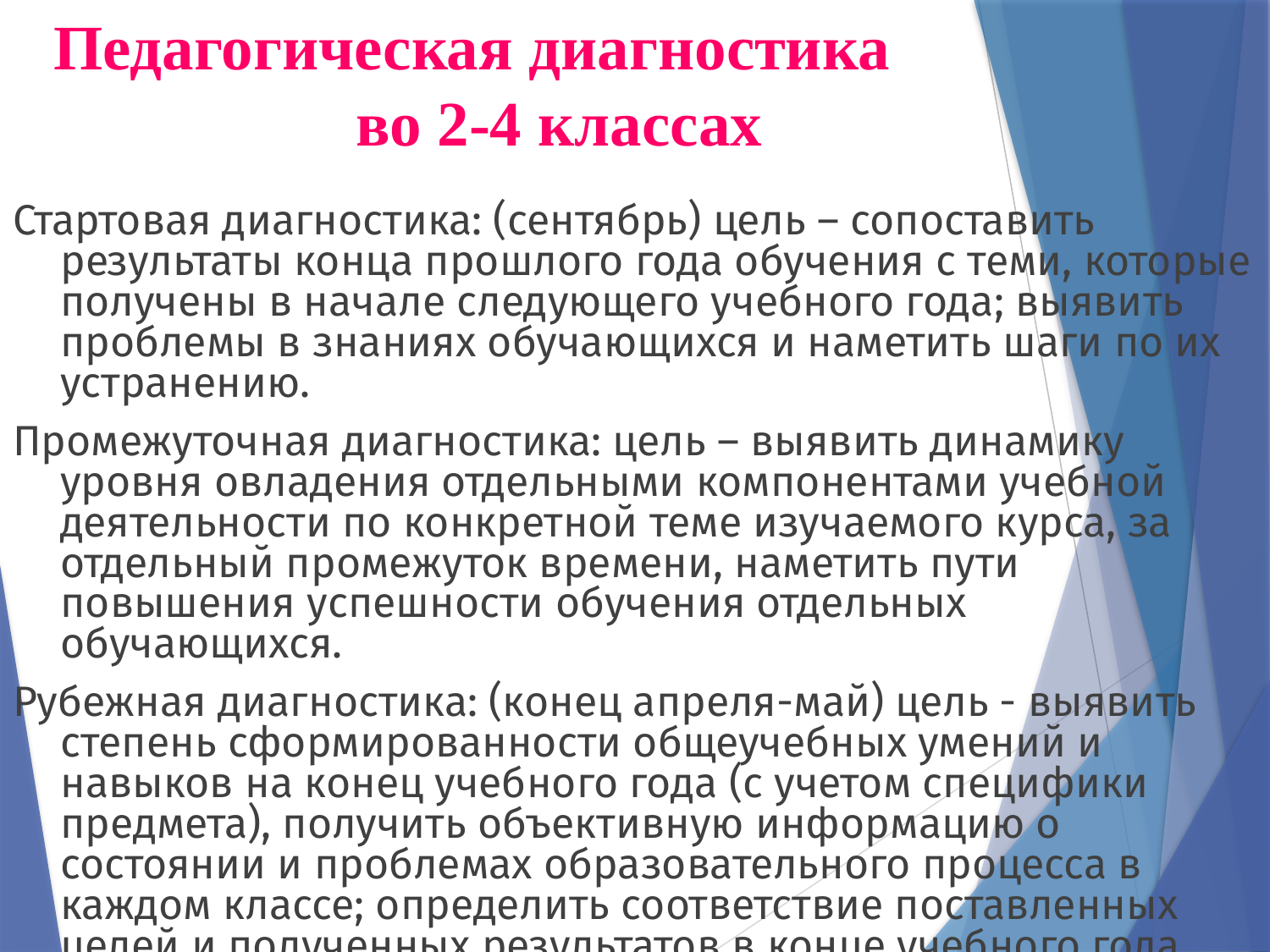

# Педагогическая диагностика            во 2-4 классах
Стартовая диагностика: (сентябрь) цель – сопоставить результаты конца прошлого года обучения с теми, которые получены в начале следующего учебного года; выявить проблемы в знаниях обучающихся и наметить шаги по их устранению.
Промежуточная диагностика: цель – выявить динамику  уровня овладения отдельными компонентами учебной деятельности по конкретной теме изучаемого курса, за отдельный промежуток времени, наметить пути повышения успешности обучения отдельных обучающихся.
Рубежная диагностика: (конец апреля-май) цель - выявить степень сформированности общеучебных умений и навыков на конец учебного года (с учетом специфики предмета), получить объективную информацию о состоянии и проблемах образовательного процесса в каждом классе; определить соответствие поставленных целей и полученных результатов в конце учебного года.